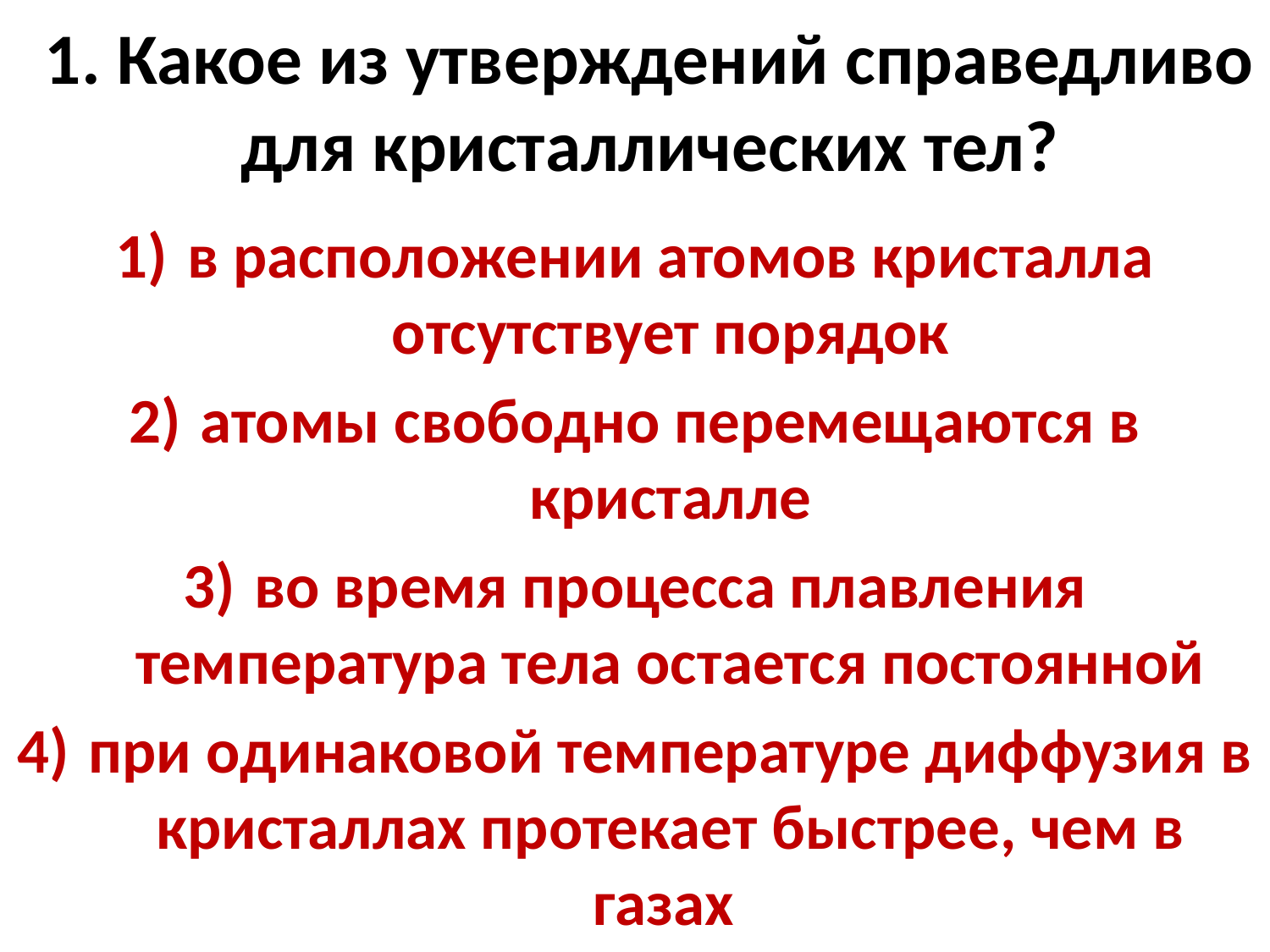

# 1. Какое из утверждений справедливо для кристаллических тел?
в расположении атомов кристалла отсутствует порядок
атомы свободно перемещаются в кристалле
во время процесса плавления температура тела остается постоянной
при одинаковой температуре диффузия в кристаллах протекает быстрее, чем в газах